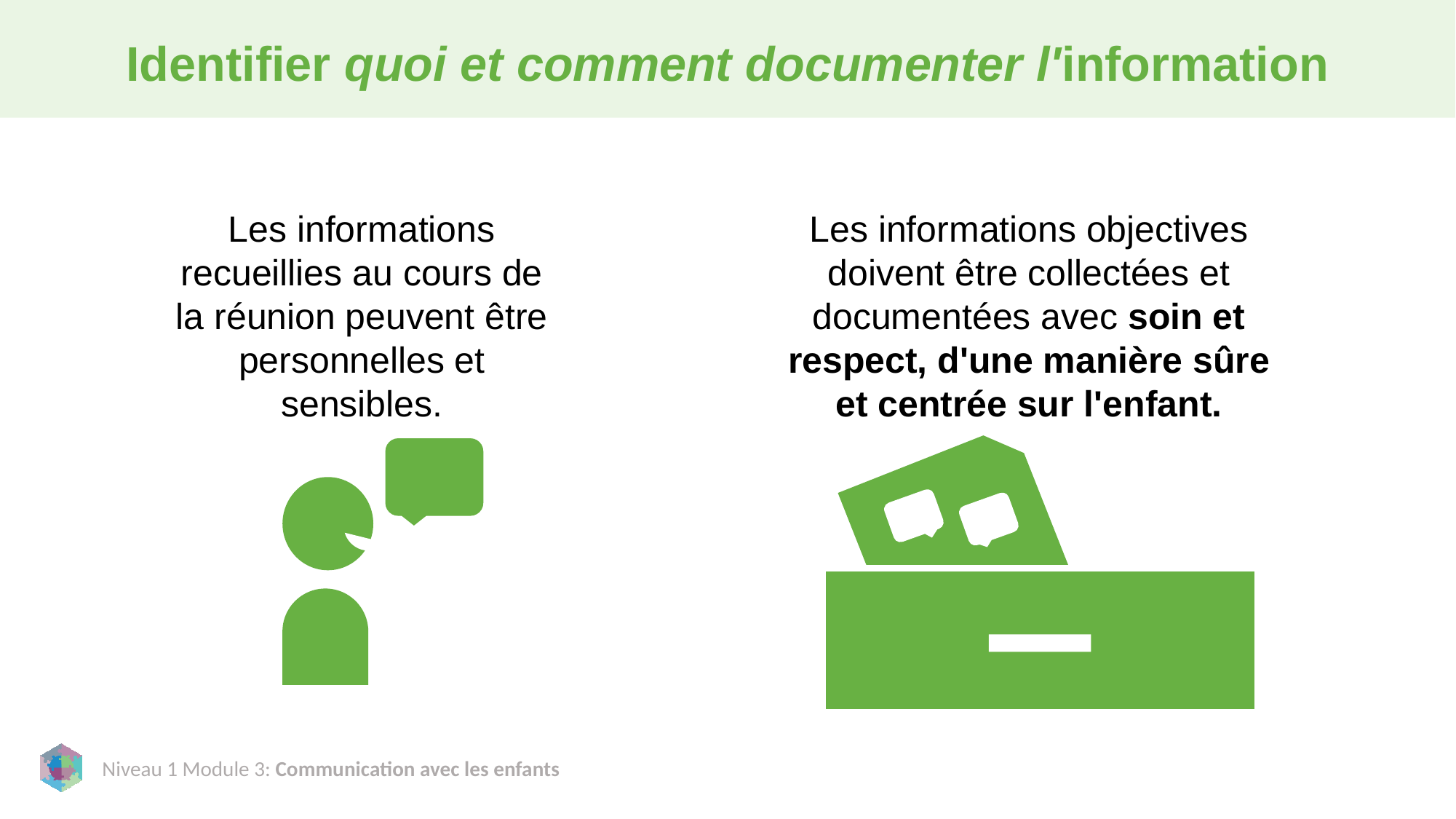

# Identifier quoi et comment documenter l'information
Les informations recueillies au cours de la réunion peuvent être personnelles et sensibles.
Les informations objectives doivent être collectées et documentées avec soin et respect, d'une manière sûre et centrée sur l'enfant.